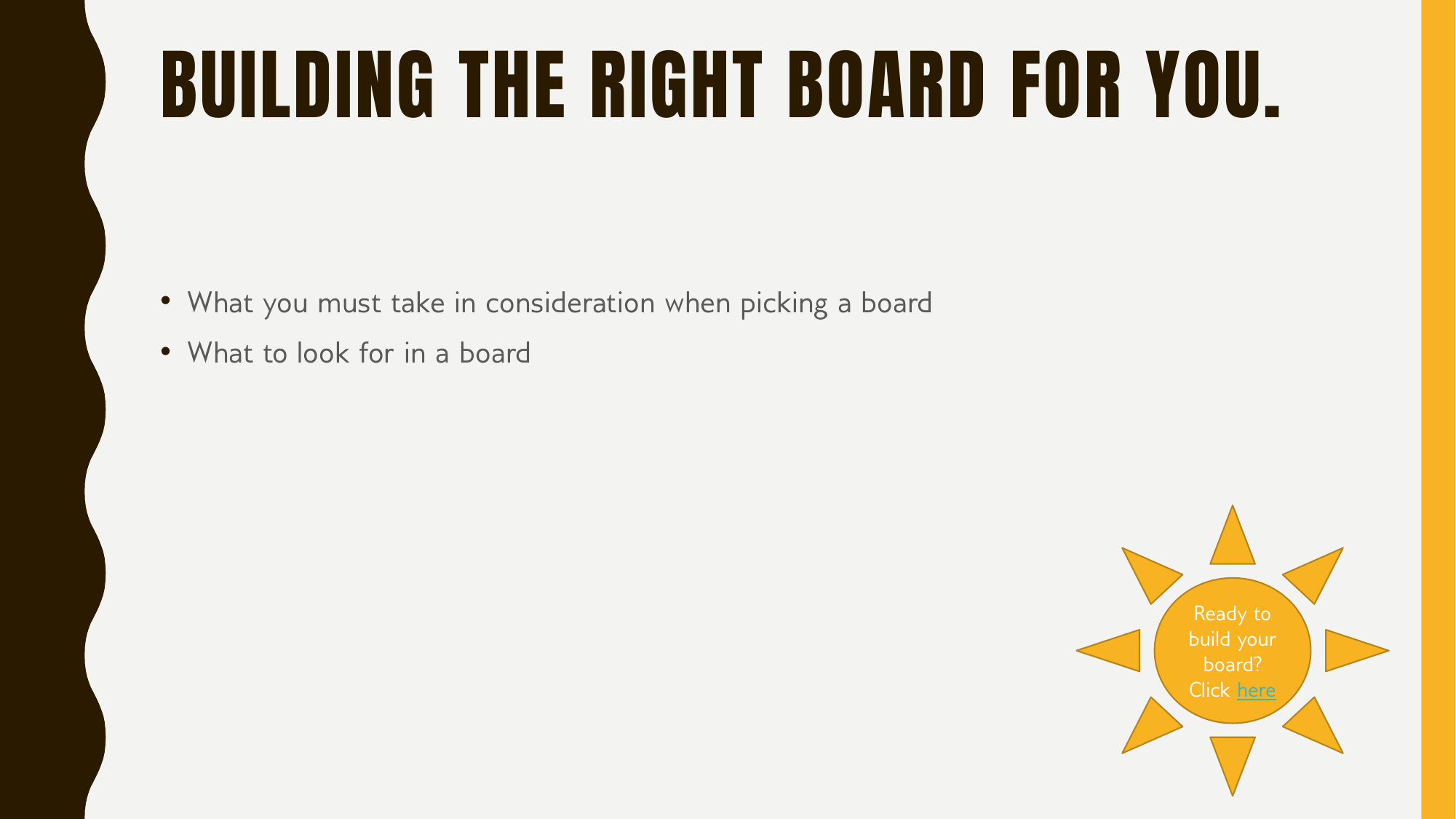

# Building the Right Board for you.
What you must take in consideration when picking a board
What to look for in a board

Ready to build your board? Click here